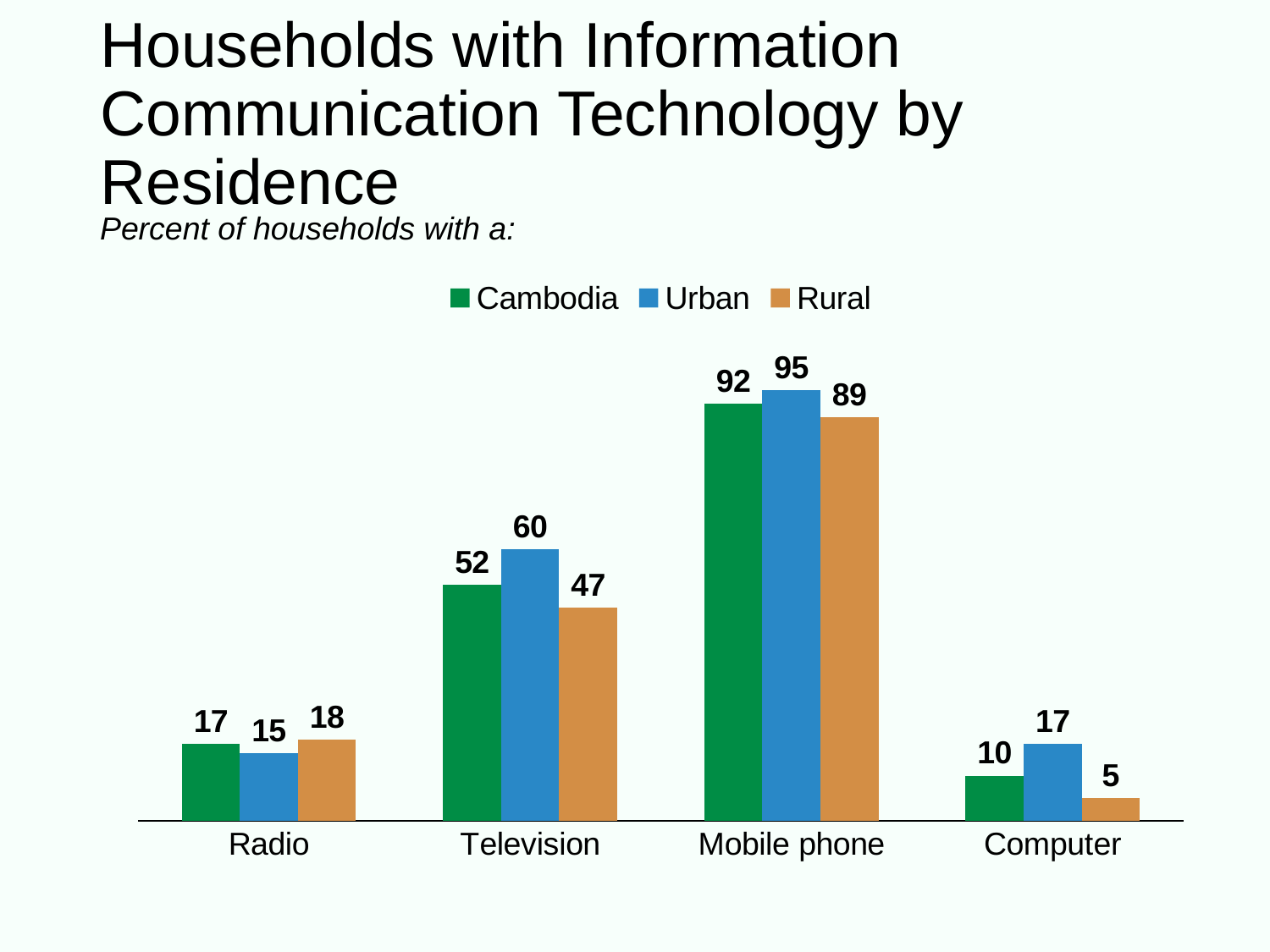

# Households with Information Communication Technology by Residence
Percent of households with a:

### Chart

| Category | Cambodia | Urban | Rural |
|---|---|---|---|
| Radio | 17.0 | 15.0 | 18.0 |
| Television | 52.0 | 60.0 | 47.0 |
| Mobile phone | 92.0 | 95.0 | 89.0 |
| Computer | 10.0 | 17.0 | 5.0 |